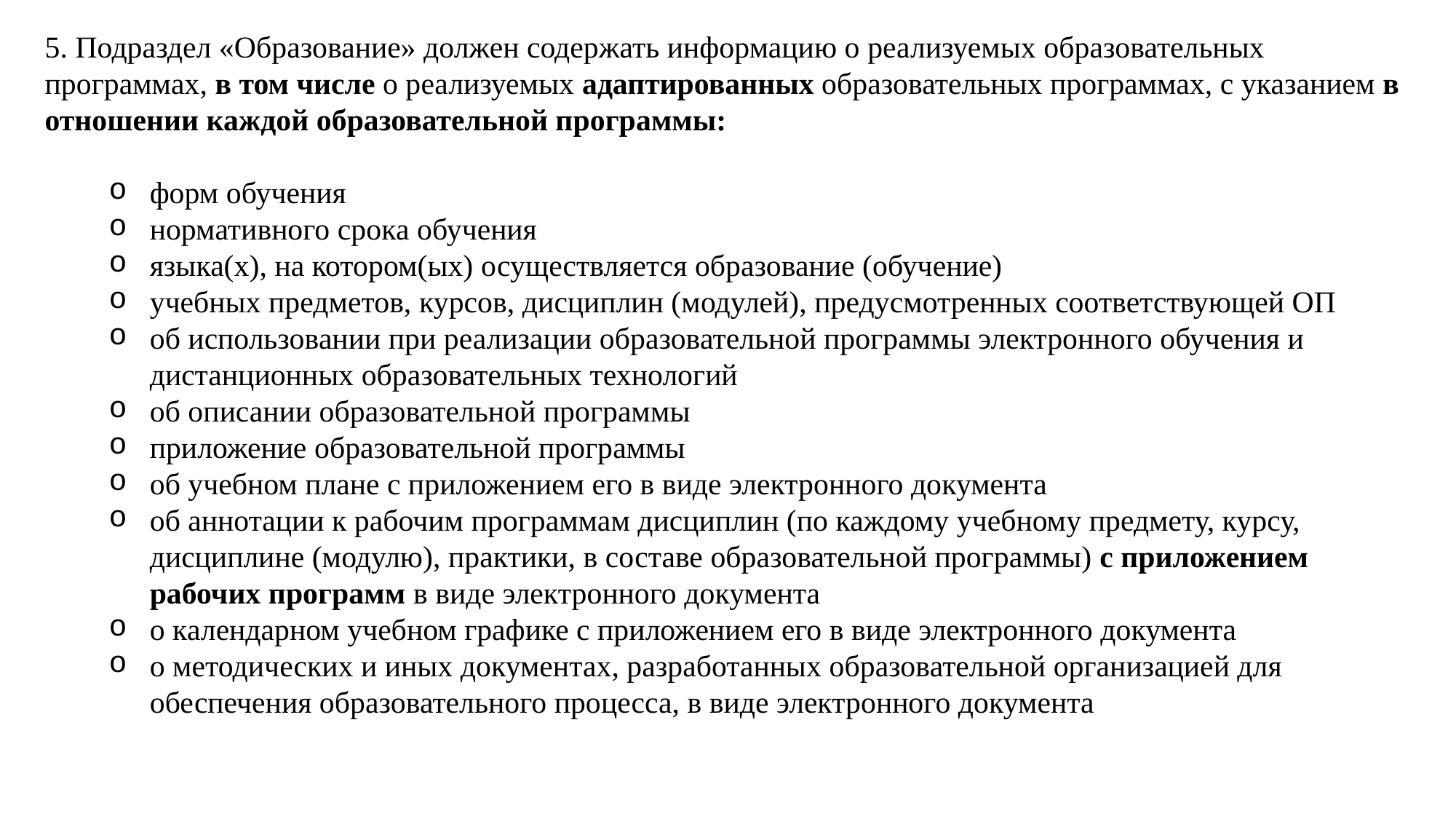

5. Подраздел «Образование» должен содержать информацию о реализуемых образовательных программах, в том числе о реализуемых адаптированных образовательных программах, с указанием в отношении каждой образовательной программы:
форм обучения
нормативного срока обучения
языка(х), на котором(ых) осуществляется образование (обучение)
учебных предметов, курсов, дисциплин (модулей), предусмотренных соответствующей ОП
об использовании при реализации образовательной программы электронного обучения и дистанционных образовательных технологий
об описании образовательной программы
приложение образовательной программы
об учебном плане с приложением его в виде электронного документа
об аннотации к рабочим программам дисциплин (по каждому учебному предмету, курсу, дисциплине (модулю), практики, в составе образовательной программы) с приложением рабочих программ в виде электронного документа
о календарном учебном графике с приложением его в виде электронного документа
о методических и иных документах, разработанных образовательной организацией для обеспечения образовательного процесса, в виде электронного документа